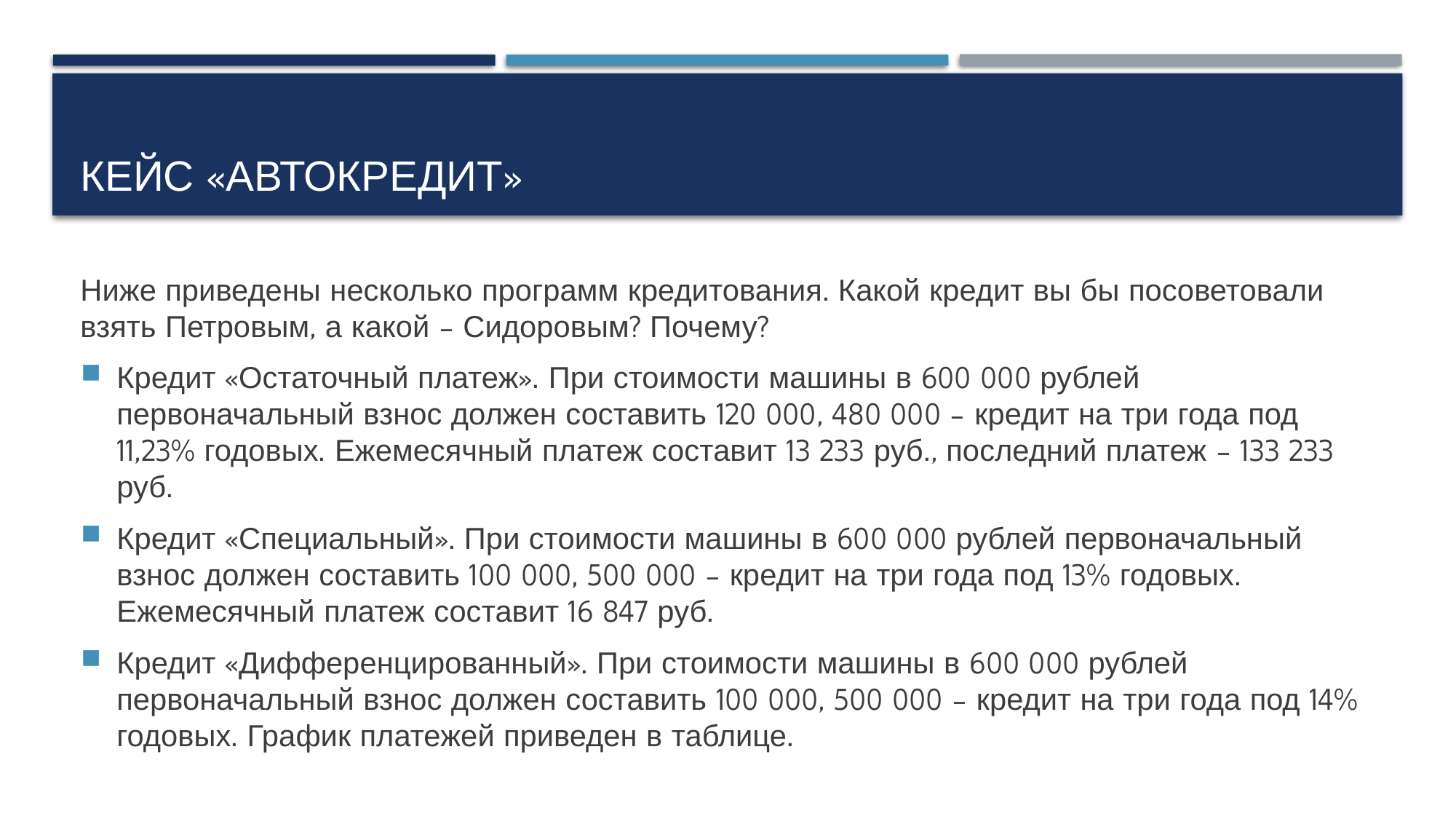

# КЕЙС «АВТОКРЕДИТ»
Ниже приведены несколько программ кредитования. Какой кредит вы бы посоветовали взять Петровым, а какой – Сидоровым? Почему?
Кредит «Остаточный платеж». При стоимости машины в 600 000 рублей первоначальный взнос должен составить 120 000, 480 000 – кредит на три года под 11,23% годовых. Ежемесячный платеж составит 13 233 руб., последний платеж – 133 233 руб.
Кредит «Специальный». При стоимости машины в 600 000 рублей первоначальный взнос должен составить 100 000, 500 000 – кредит на три года под 13% годовых. Ежемесячный платеж составит 16 847 руб.
Кредит «Дифференцированный». При стоимости машины в 600 000 рублей первоначальный взнос должен составить 100 000, 500 000 – кредит на три года под 14% годовых. График платежей приведен в таблице.